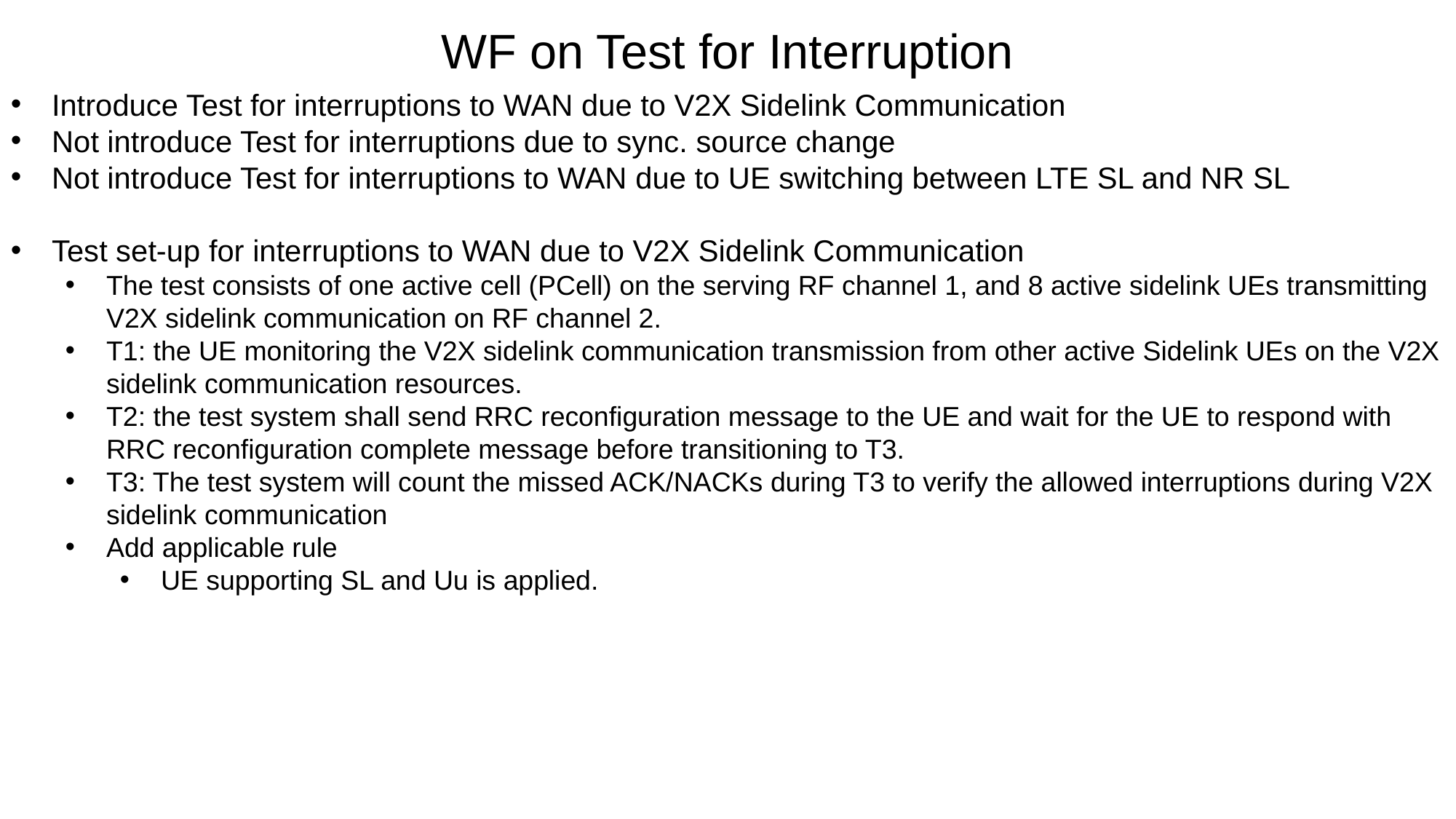

WF on Test for Interruption
Introduce Test for interruptions to WAN due to V2X Sidelink Communication
Not introduce Test for interruptions due to sync. source change
Not introduce Test for interruptions to WAN due to UE switching between LTE SL and NR SL

Test set-up for interruptions to WAN due to V2X Sidelink Communication
The test consists of one active cell (PCell) on the serving RF channel 1, and 8 active sidelink UEs transmitting V2X sidelink communication on RF channel 2.
T1: the UE monitoring the V2X sidelink communication transmission from other active Sidelink UEs on the V2X sidelink communication resources.
T2: the test system shall send RRC reconfiguration message to the UE and wait for the UE to respond with RRC reconfiguration complete message before transitioning to T3.
T3: The test system will count the missed ACK/NACKs during T3 to verify the allowed interruptions during V2X sidelink communication
Add applicable rule
UE supporting SL and Uu is applied.